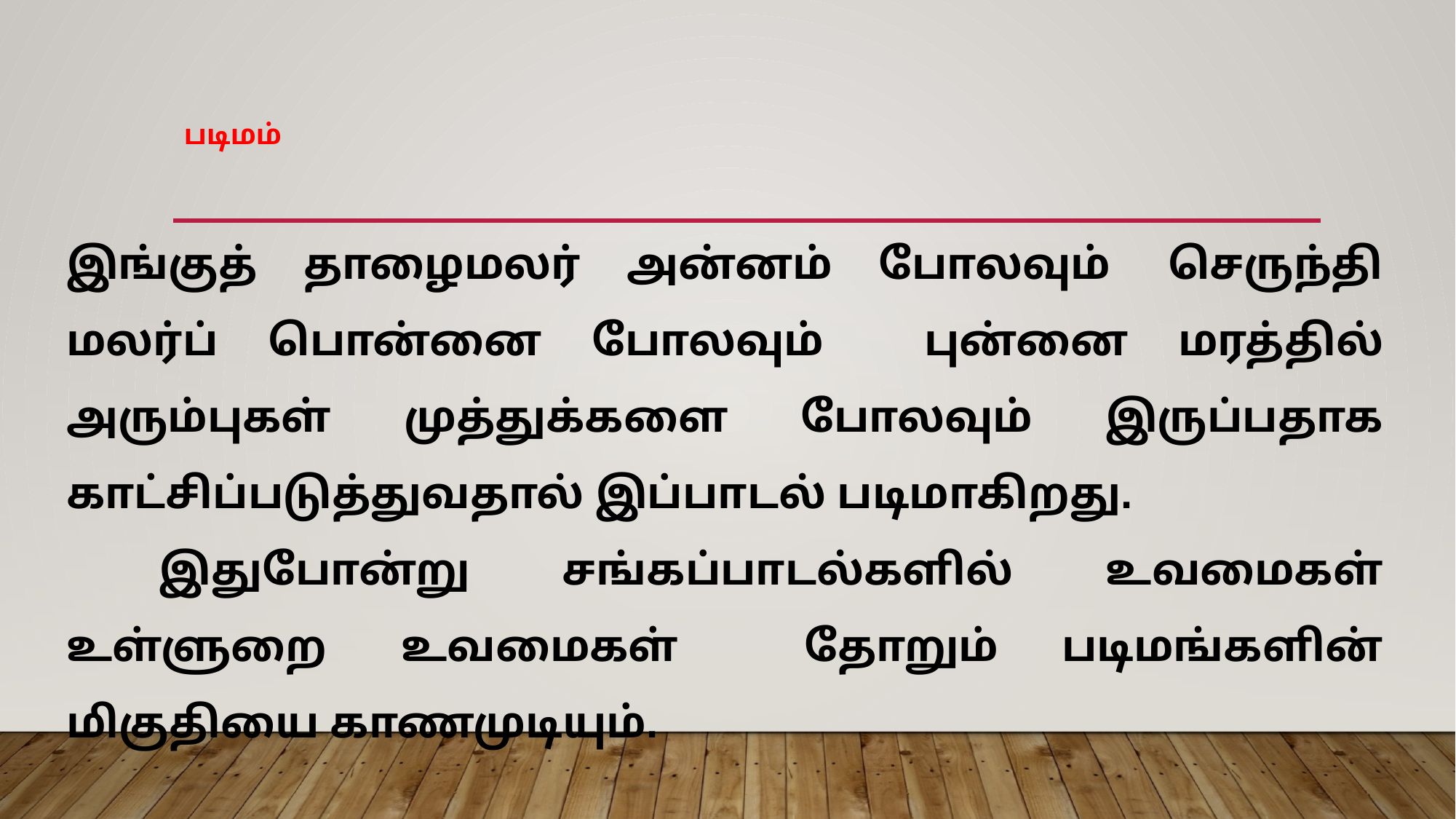

# படிமம்
இங்குத் தாழைமலர் அன்னம் போலவும்  செருந்தி மலர்ப் பொன்னை போலவும்  புன்னை மரத்தில் அரும்புகள் முத்துக்களை போலவும் இருப்பதாக காட்சிப்படுத்துவதால் இப்பாடல் படிமாகிறது.
 இதுபோன்று சங்கப்பாடல்களில் உவமைகள் உள்ளுறை  உவமைகள்  தோறும் படிமங்களின் மிகுதியை காணமுடியும்.